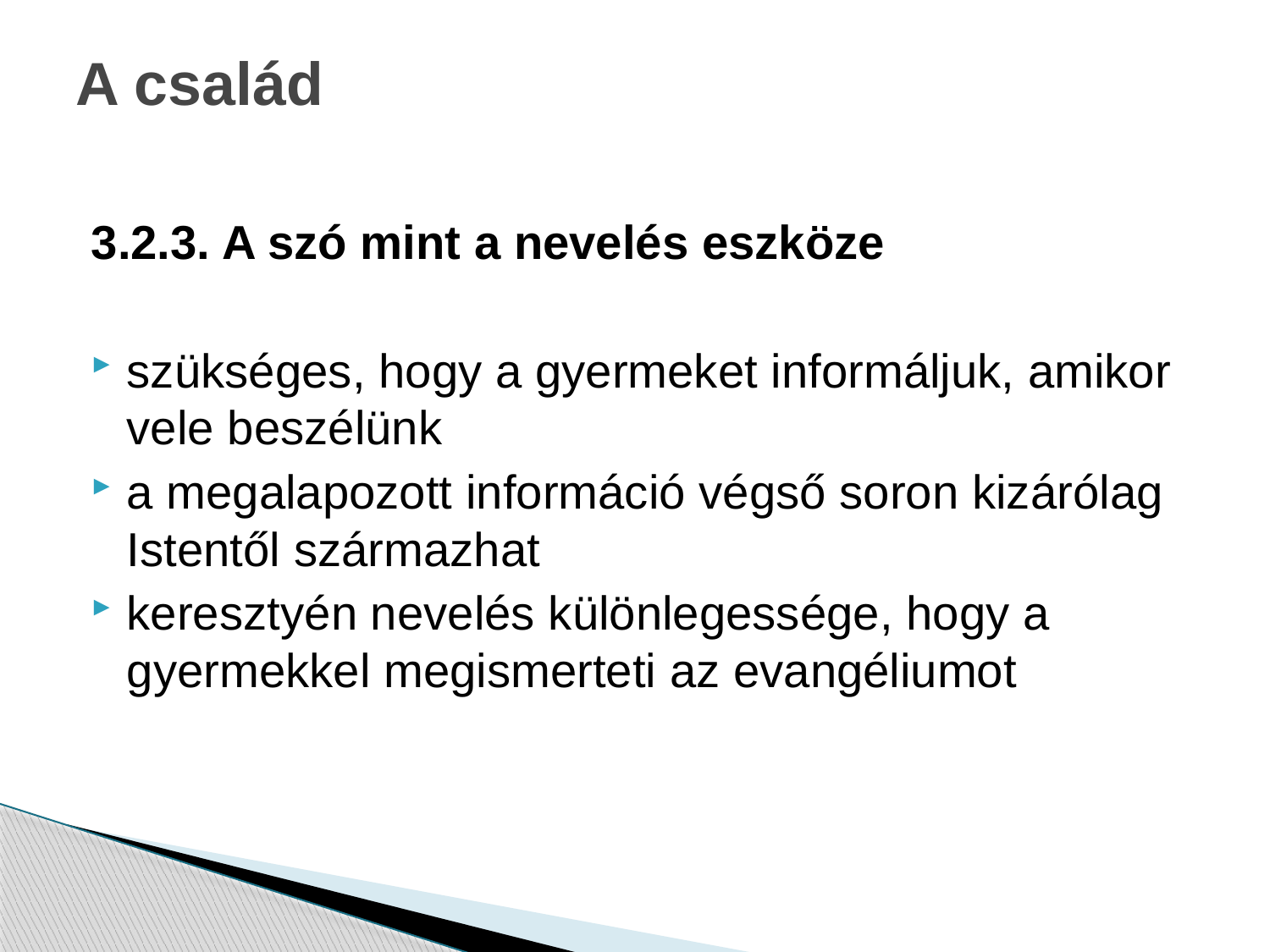

# A család
3.2.3. A szó mint a nevelés eszköze

szükséges, hogy a gyermeket informáljuk, amikor vele beszélünk
a megalapozott információ végső soron kizárólag Istentől származhat
keresztyén nevelés különlegessége, hogy a gyermekkel megismerteti az evangéliumot